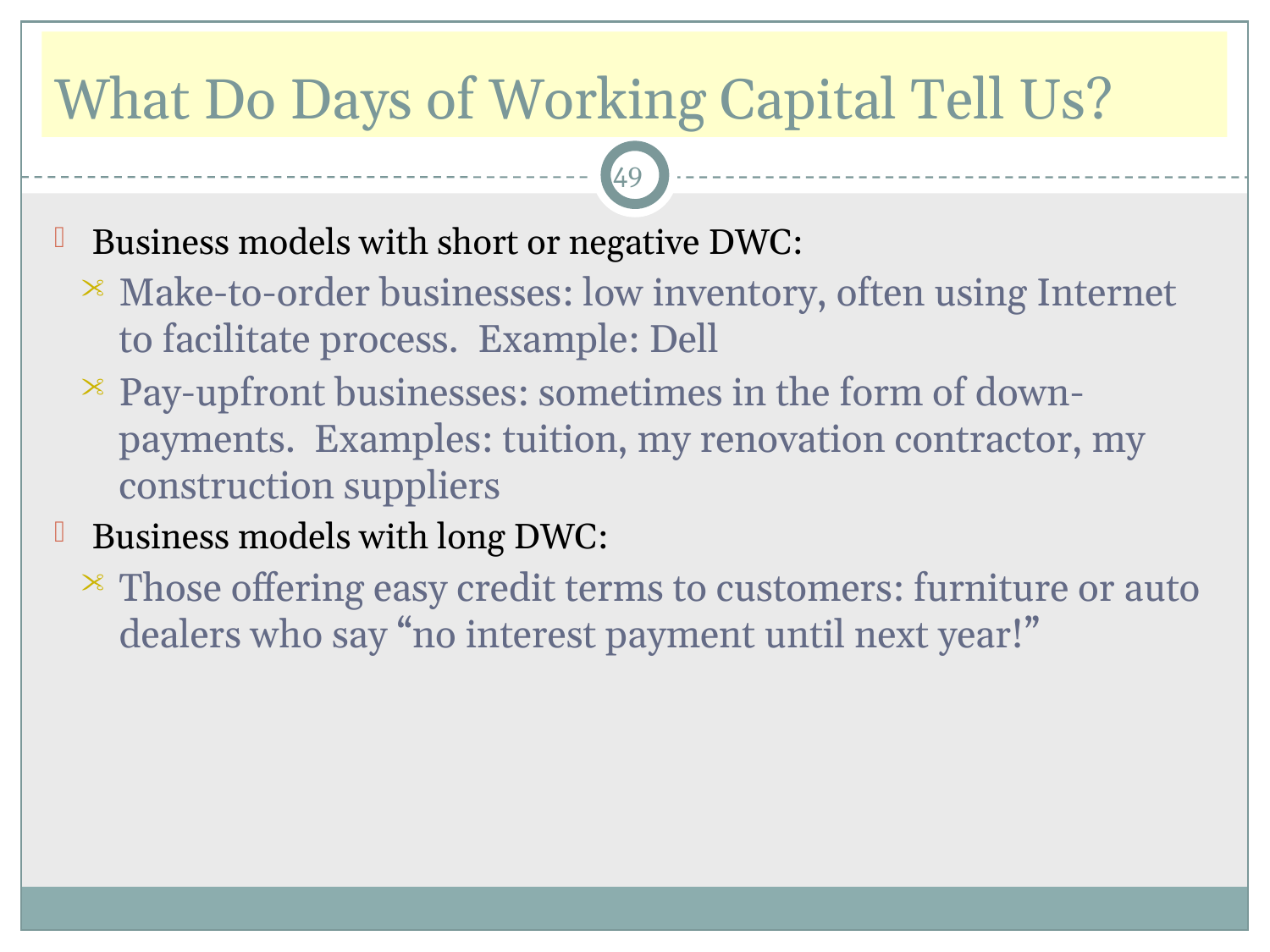

# What Do Days of Working Capital Tell Us?

49

Business models with short or negative DWC:
Make-to-order businesses: low inventory, often using Internet to facilitate process.  Example: Dell
Pay-upfront businesses: sometimes in the form of down-payments.  Examples: tuition, my renovation contractor, my construction suppliers
Business models with long DWC:
Those offering easy credit terms to customers: furniture or auto dealers who say “no interest payment until next year!”